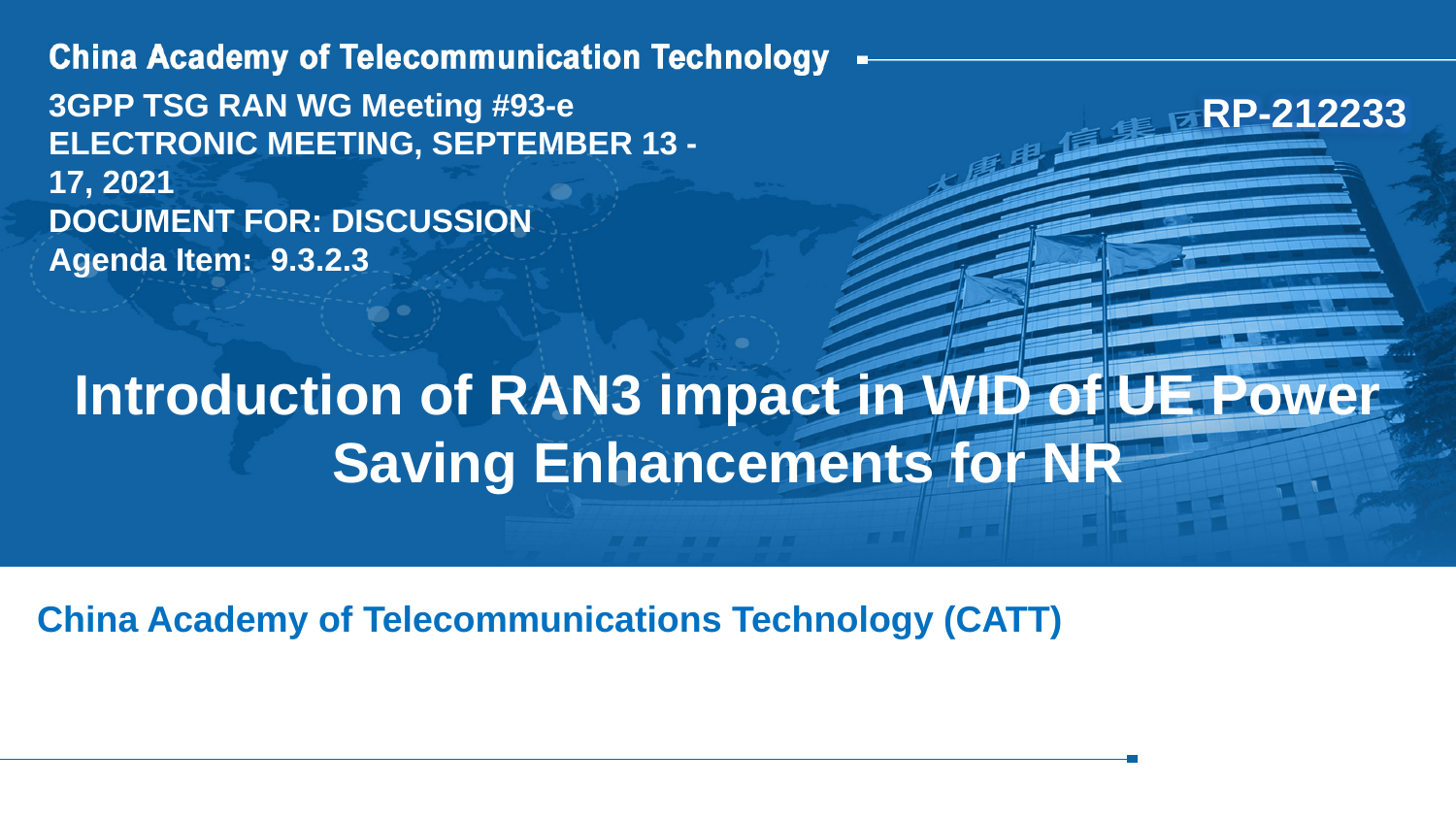

3GPP TSG RAN WG Meeting #93-e
Electronic Meeting, September 13 - 17, 2021‎
Document for: Discussion
Agenda Item:  9.3.2.3
RP-212233
# Introduction of RAN3 impact in WID of UE Power Saving Enhancements for NR
China Academy of Telecommunications Technology (CATT)